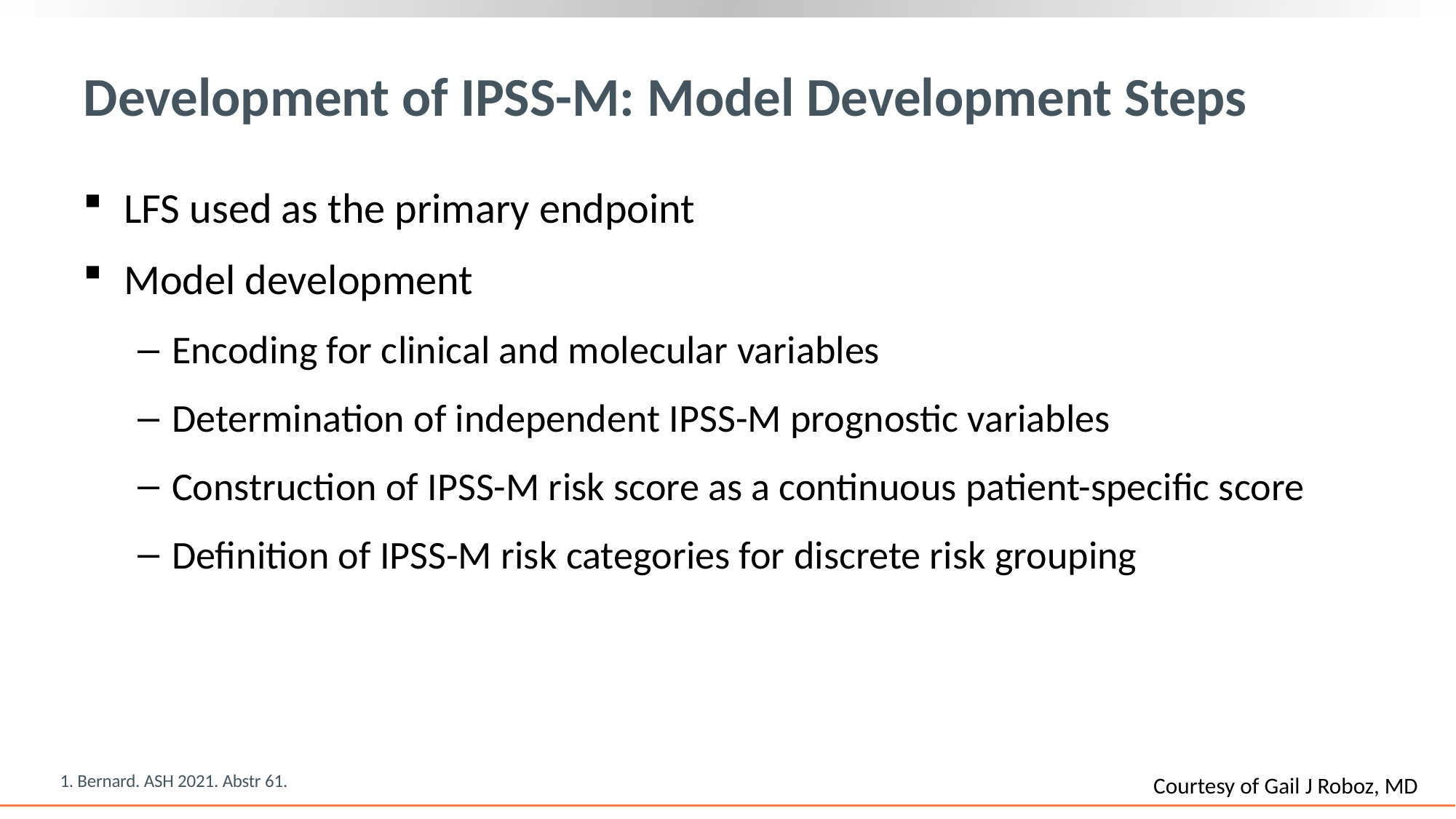

# Development of IPSS-M: Model Development Steps
LFS used as the primary endpoint
Model development
Encoding for clinical and molecular variables
Determination of independent IPSS-M prognostic variables
Construction of IPSS-M risk score as a continuous patient-specific score
Definition of IPSS-M risk categories for discrete risk grouping
1. Bernard. ASH 2021. Abstr 61.
Courtesy of Gail J Roboz, MD